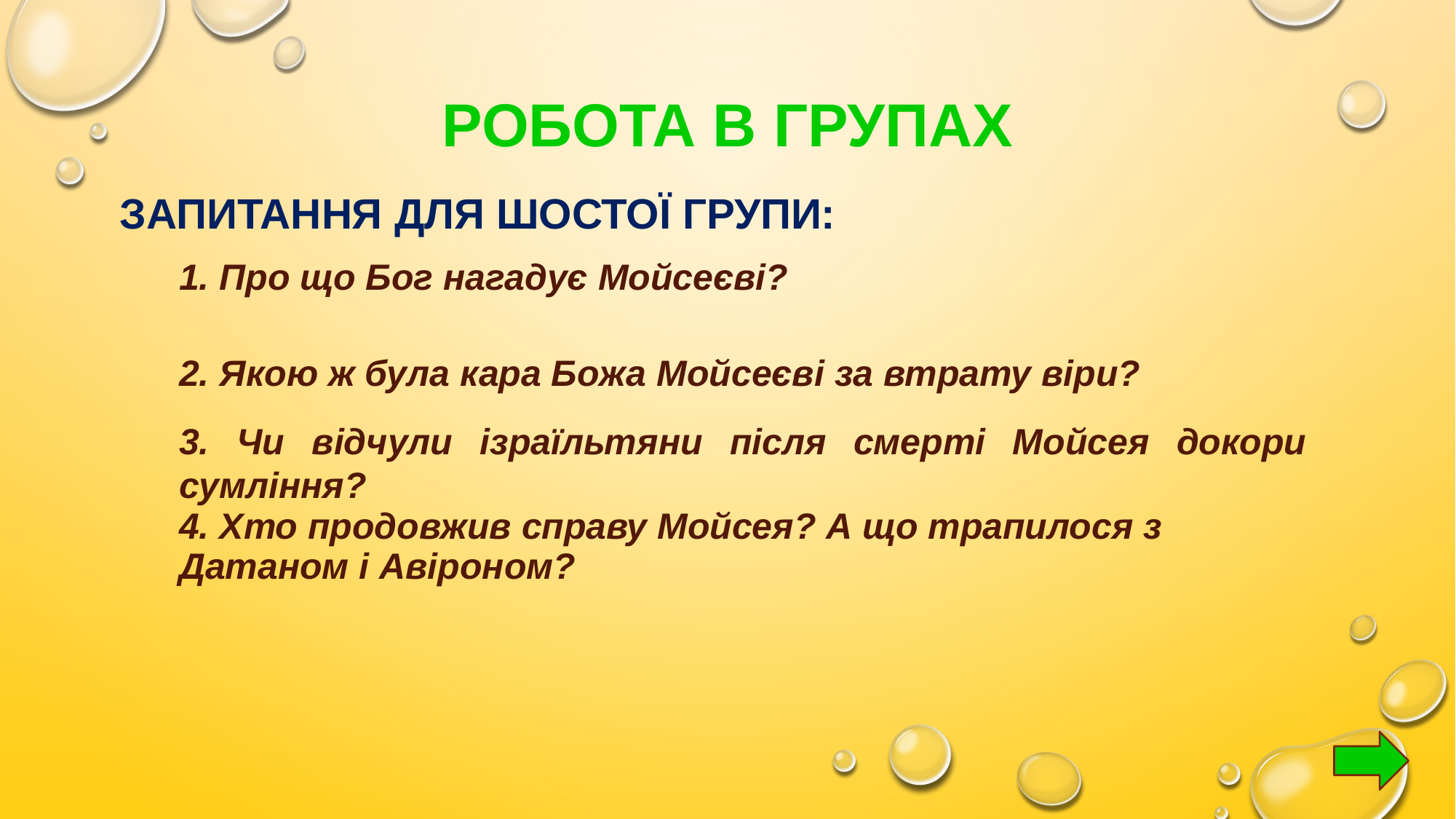

# Робота в групах
Запитання для шостої групи:

| 1. Про що Бог нагадує Мойсеєві? |
| --- |
| 2. Якою ж була кара Божа Мойсеєві за втрату віри? |
| 3. Чи відчули ізраїльтяни після смерті Мойсея докори сумління? |
| 4. Хто продовжив справу Мойсея? А що трапилося з Датаном і Авіроном? |